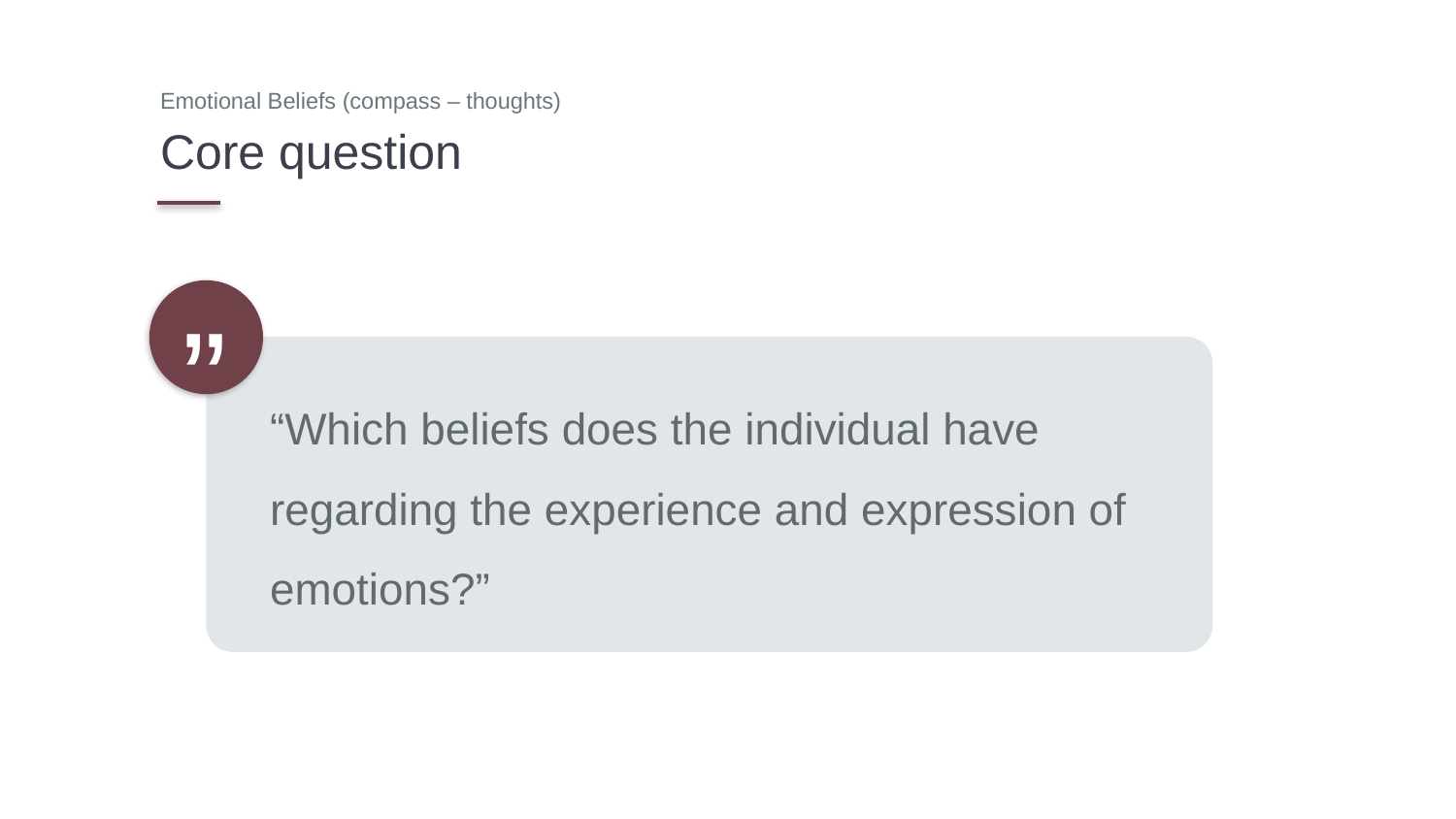

Emotional Beliefs (compass – thoughts)
# Core question

”
“Which beliefs does the individual have regarding the experience and expression of emotions?”